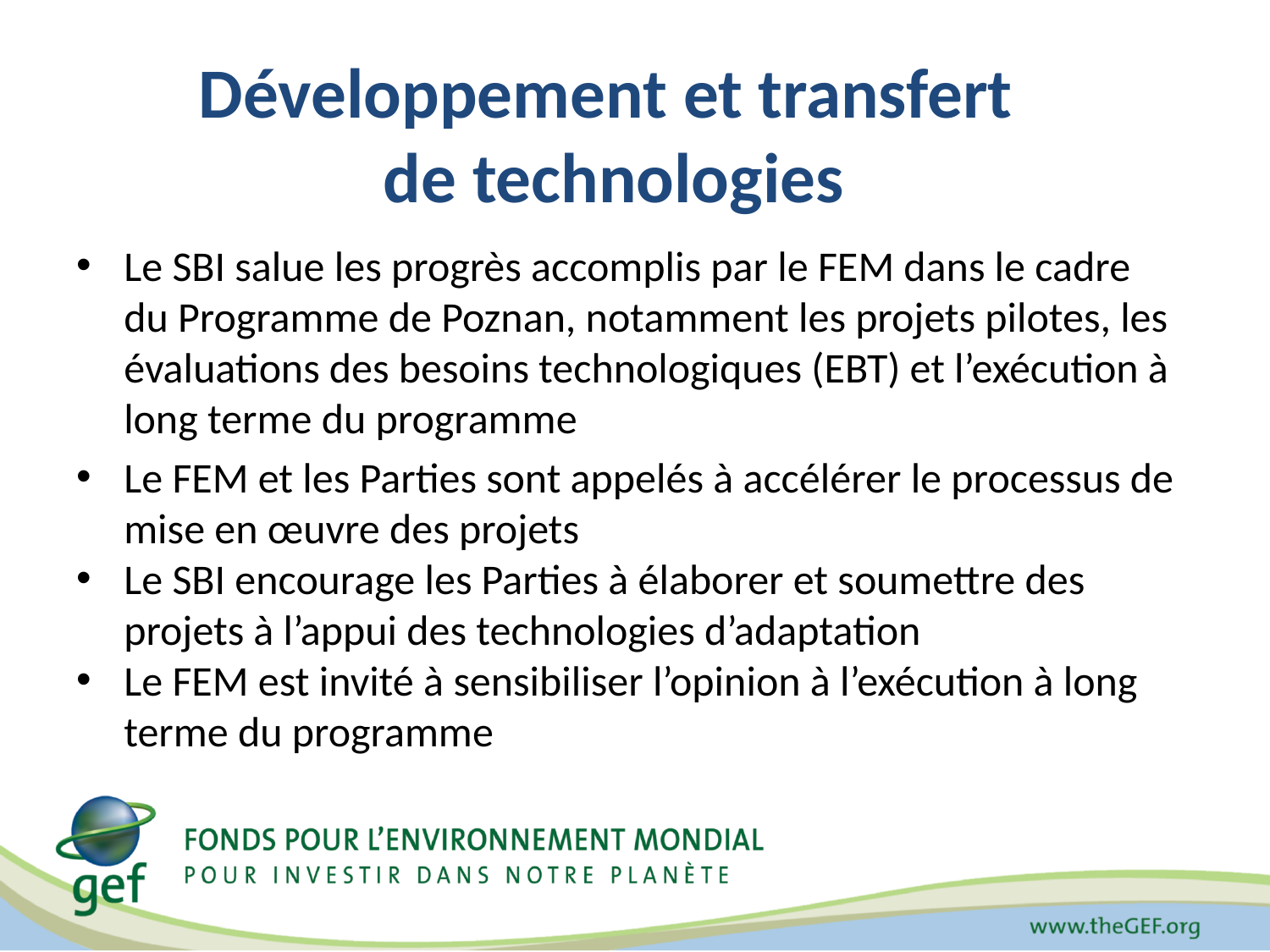

# Développement et transfert de technologies
Le SBI salue les progrès accomplis par le FEM dans le cadre du Programme de Poznan, notamment les projets pilotes, les évaluations des besoins technologiques (EBT) et l’exécution à long terme du programme
Le FEM et les Parties sont appelés à accélérer le processus de mise en œuvre des projets
Le SBI encourage les Parties à élaborer et soumettre des projets à l’appui des technologies d’adaptation
Le FEM est invité à sensibiliser l’opinion à l’exécution à long terme du programme